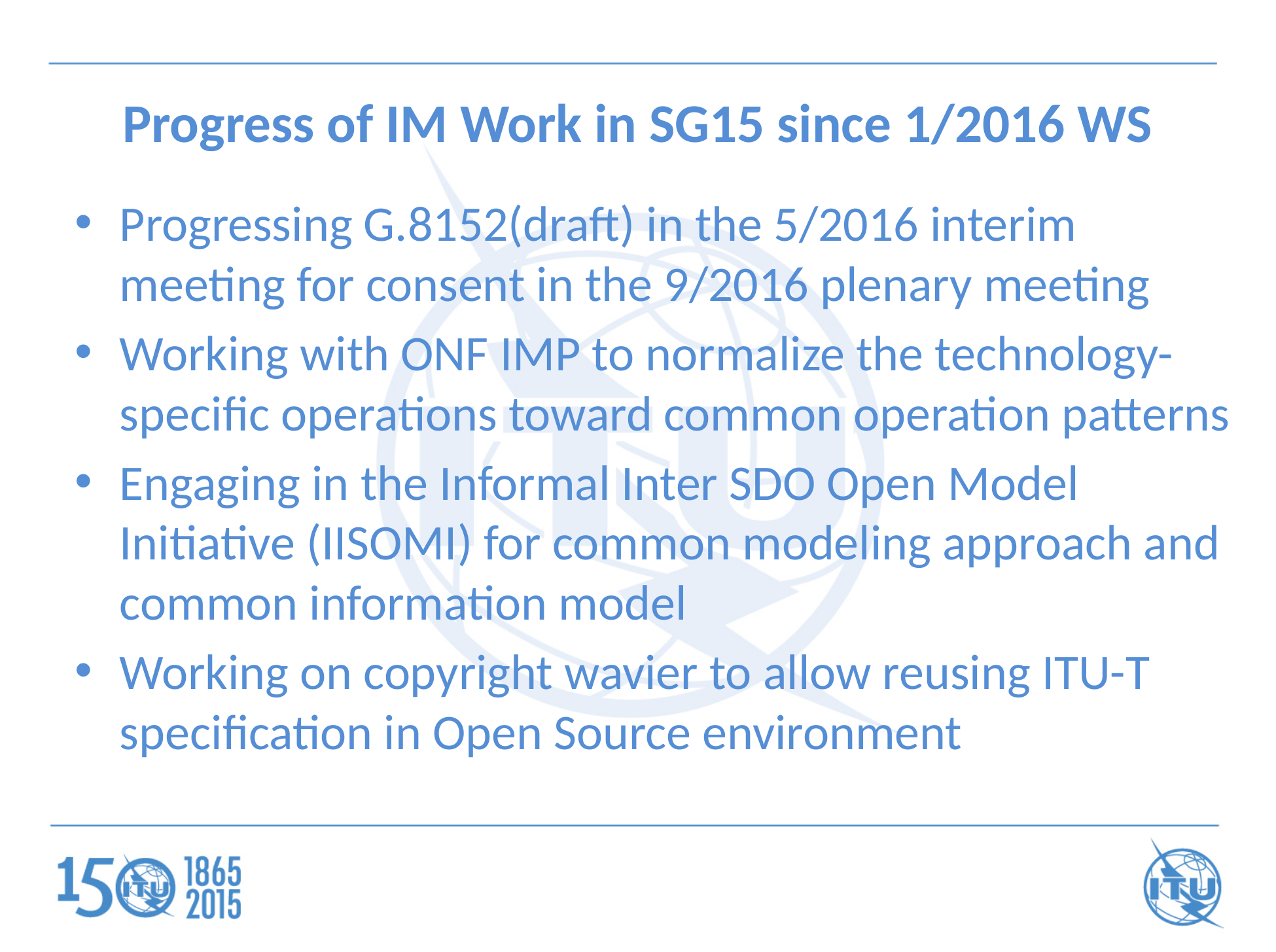

# Progress of IM Work in SG15 since 1/2016 WS
Progressing G.8152(draft) in the 5/2016 interim meeting for consent in the 9/2016 plenary meeting
Working with ONF IMP to normalize the technology-specific operations toward common operation patterns
Engaging in the Informal Inter SDO Open Model Initiative (IISOMI) for common modeling approach and common information model
Working on copyright wavier to allow reusing ITU-T specification in Open Source environment